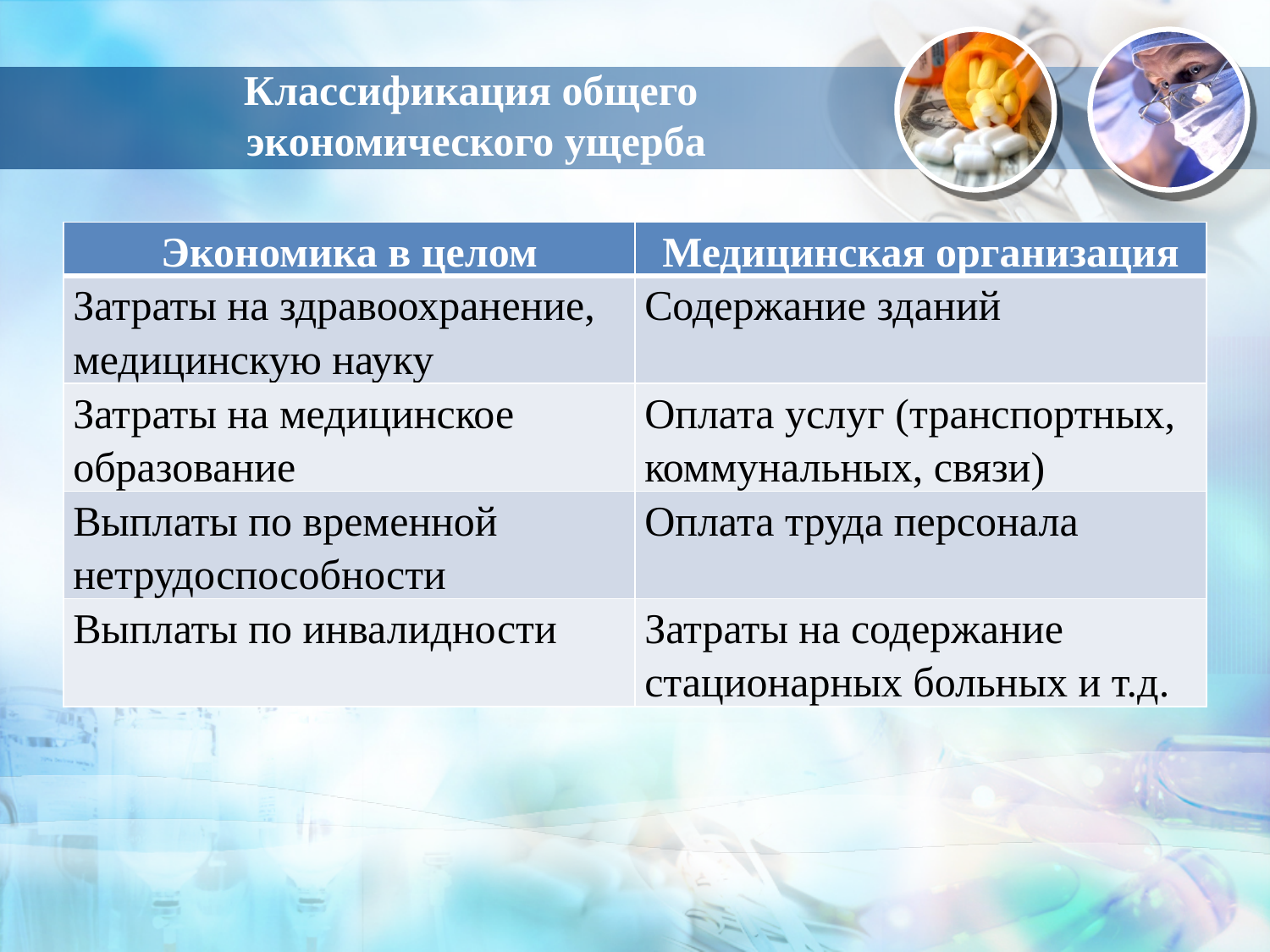

# Классификация общего экономического ущерба
| Экономика в целом | Медицинская организация |
| --- | --- |
| Затраты на здравоохранение, медицинскую науку | Содержание зданий |
| Затраты на медицинское образование | Оплата услуг (транспортных, коммунальных, связи) |
| Выплаты по временной нетрудоспособности | Оплата труда персонала |
| Выплаты по инвалидности | Затраты на содержание стационарных больных и т.д. |